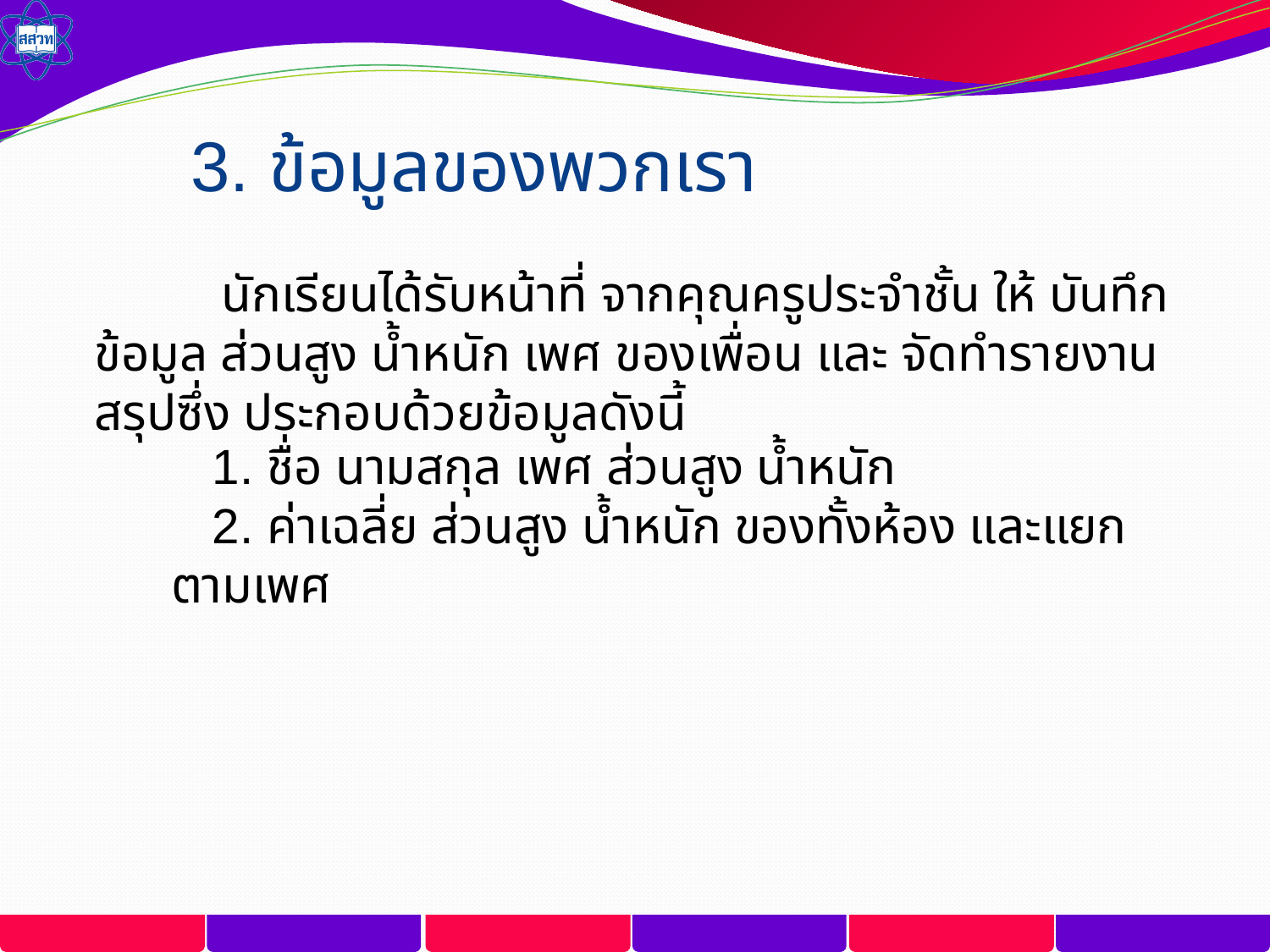

# 3. ข้อมูลของพวกเรา
	นักเรียนได้รับหน้าที่ จากคุณครูประจำชั้น ให้ บันทึกข้อมูล ส่วนสูง น้ำหนัก เพศ ของเพื่อน และ จัดทำรายงานสรุปซึ่ง ประกอบด้วยข้อมูลดังนี้

   1. ชื่อ นามสกุล เพศ ส่วนสูง น้ำหนัก
   2. ค่าเฉลี่ย ส่วนสูง น้ำหนัก ของทั้งห้อง และแยกตามเพศ